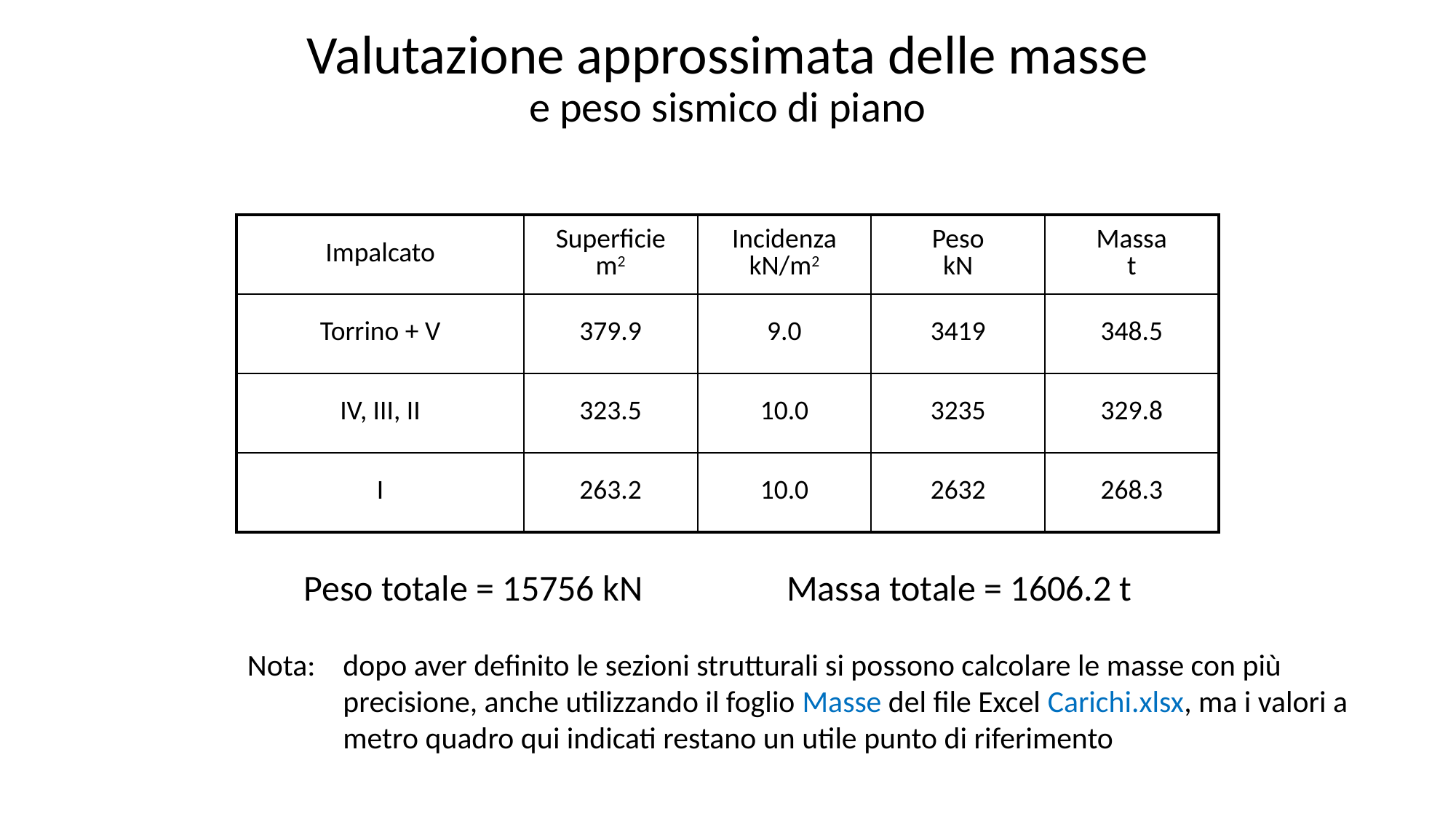

# Valutazione approssimata delle masse e peso sismico di piano
| Impalcato | Superficie m2 | Incidenza kN/m2 | Peso kN | Massa t |
| --- | --- | --- | --- | --- |
| Torrino + V | 379.9 | 9.0 | 3419 | 348.5 |
| IV, III, II | 323.5 | 10.0 | 3235 | 329.8 |
| I | 263.2 | 10.0 | 2632 | 268.3 |
Peso totale = 15756 kN
Massa totale = 1606.2 t
Nota:	dopo aver definito le sezioni strutturali si possono calcolare le masse con più precisione, anche utilizzando il foglio Masse del file Excel Carichi.xlsx, ma i valori a metro quadro qui indicati restano un utile punto di riferimento